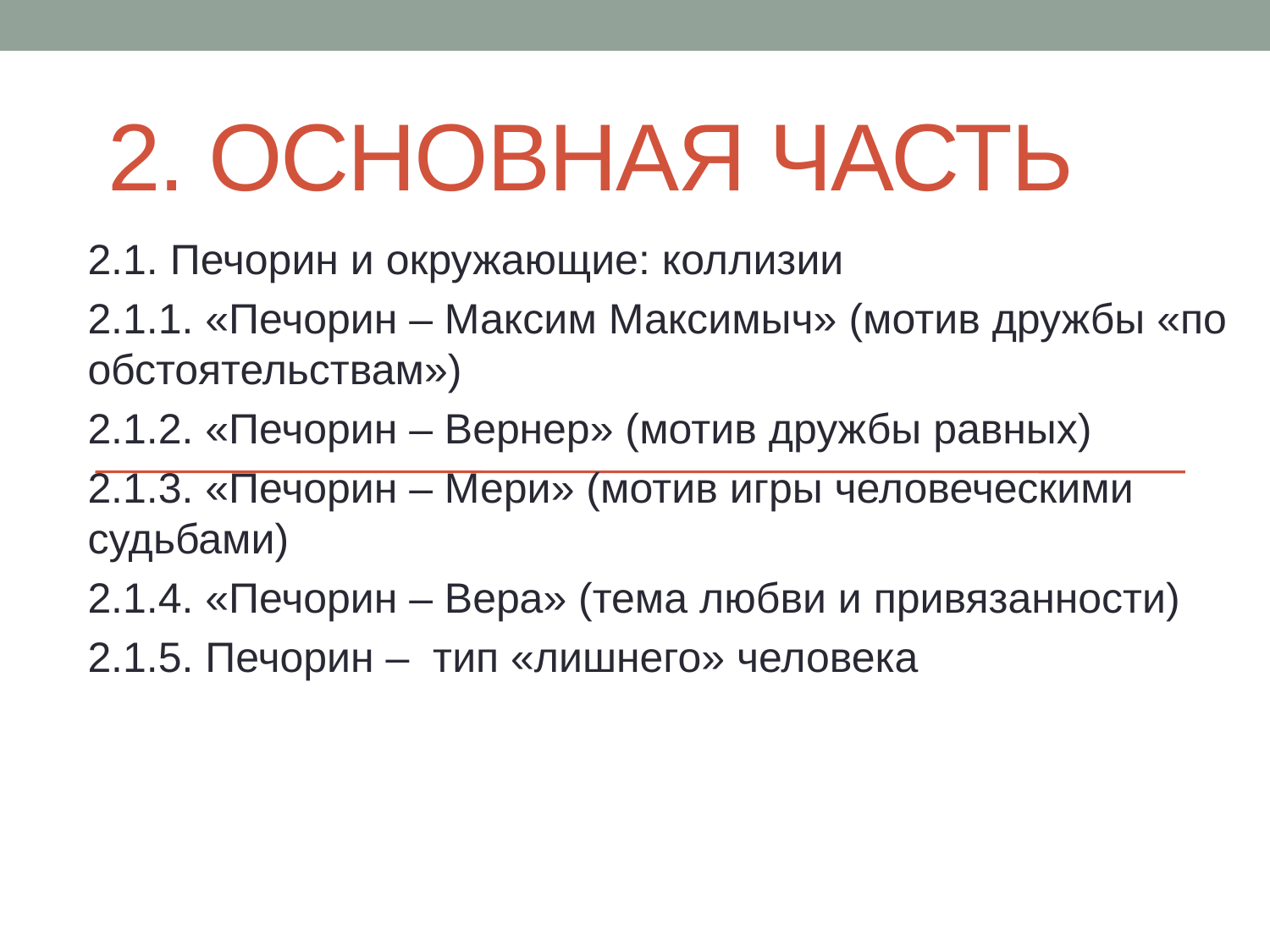

# 2. Основная часть
2.1. Печорин и окружающие: коллизии
2.1.1. «Печорин – Максим Максимыч» (мотив дружбы «по обстоятельствам»)
2.1.2. «Печорин – Вернер» (мотив дружбы равных)
2.1.3. «Печорин – Мери» (мотив игры человеческими судьбами)
2.1.4. «Печорин – Вера» (тема любви и привязанности)
2.1.5. Печорин –  тип «лишнего» человека